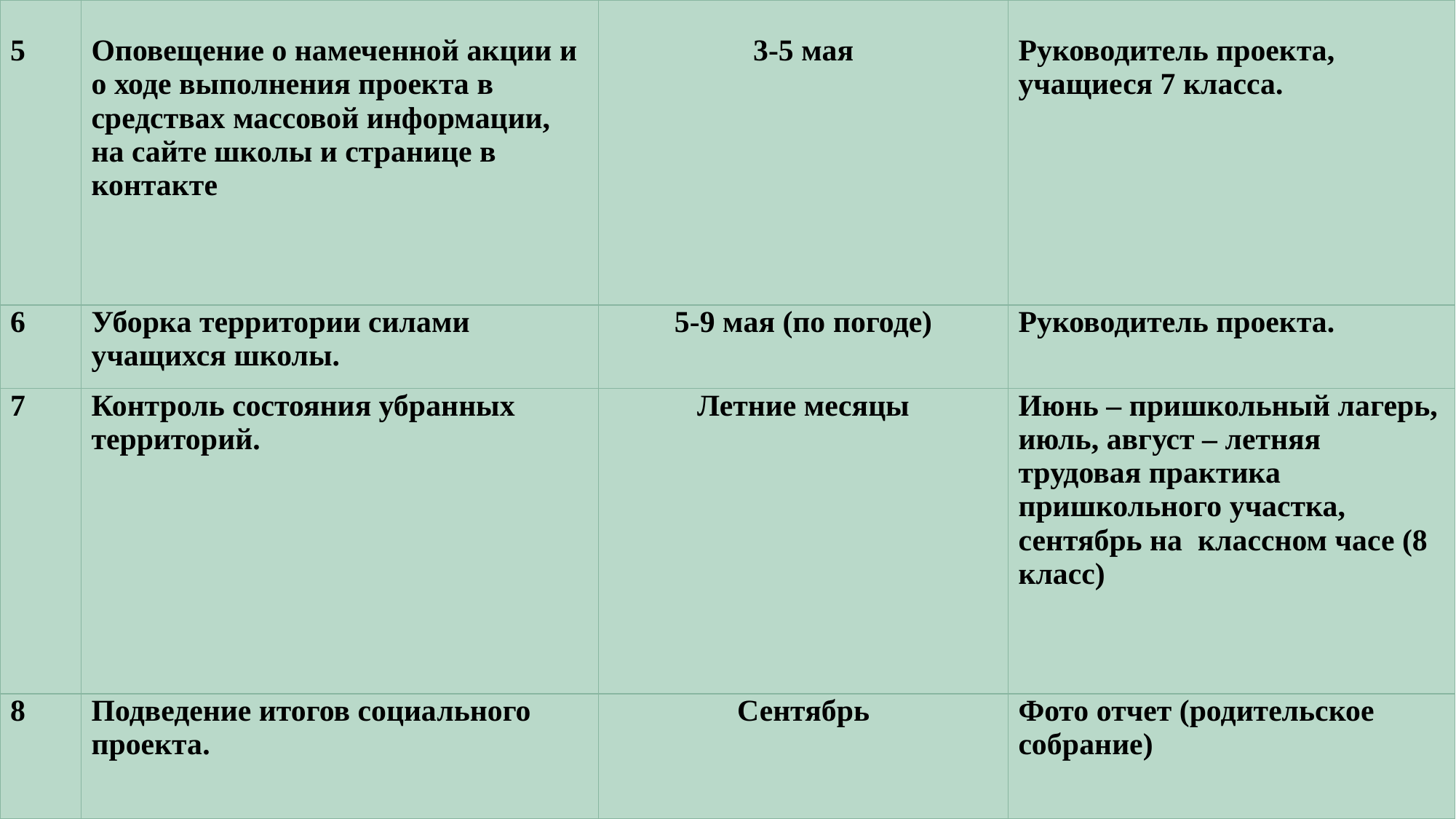

| 5 | Оповещение о намеченной акции и о ходе выполнения проекта в средствах массовой информации, на сайте школы и странице в контакте | 3-5 мая | Руководитель проекта, учащиеся 7 класса. |
| --- | --- | --- | --- |
| 6 | Уборка территории силами учащихся школы. | 5-9 мая (по погоде) | Руководитель проекта. |
| 7 | Контроль состояния убранных территорий. | Летние месяцы | Июнь – пришкольный лагерь, июль, август – летняя трудовая практика пришкольного участка, сентябрь на классном часе (8 класс) |
| 8 | Подведение итогов социального проекта. | Сентябрь | Фото отчет (родительское собрание) |